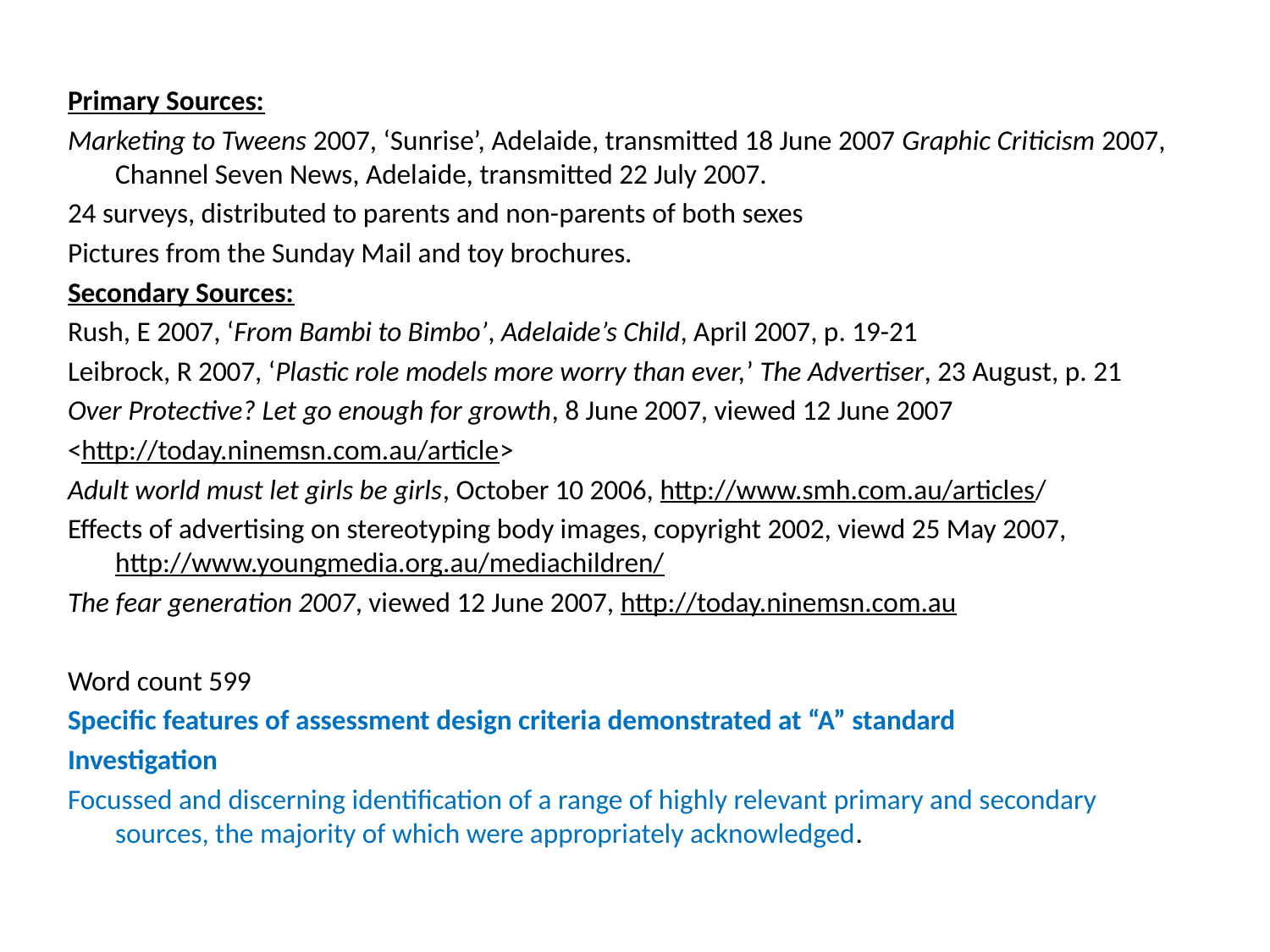

Primary Sources:
Marketing to Tweens 2007, ‘Sunrise’, Adelaide, transmitted 18 June 2007 Graphic Criticism 2007, Channel Seven News, Adelaide, transmitted 22 July 2007.
24 surveys, distributed to parents and non-parents of both sexes
Pictures from the Sunday Mail and toy brochures.
Secondary Sources:
Rush, E 2007, ‘From Bambi to Bimbo’, Adelaide’s Child, April 2007, p. 19-21
Leibrock, R 2007, ‘Plastic role models more worry than ever,’ The Advertiser, 23 August, p. 21
Over Protective? Let go enough for growth, 8 June 2007, viewed 12 June 2007
<http://today.ninemsn.com.au/article>
Adult world must let girls be girls, October 10 2006, http://www.smh.com.au/articles/
Effects of advertising on stereotyping body images, copyright 2002, viewd 25 May 2007, http://www.youngmedia.org.au/mediachildren/
The fear generation 2007, viewed 12 June 2007, http://today.ninemsn.com.au

Word count 599
Specific features of assessment design criteria demonstrated at “A” standard
Investigation
Focussed and discerning identification of a range of highly relevant primary and secondary sources, the majority of which were appropriately acknowledged.